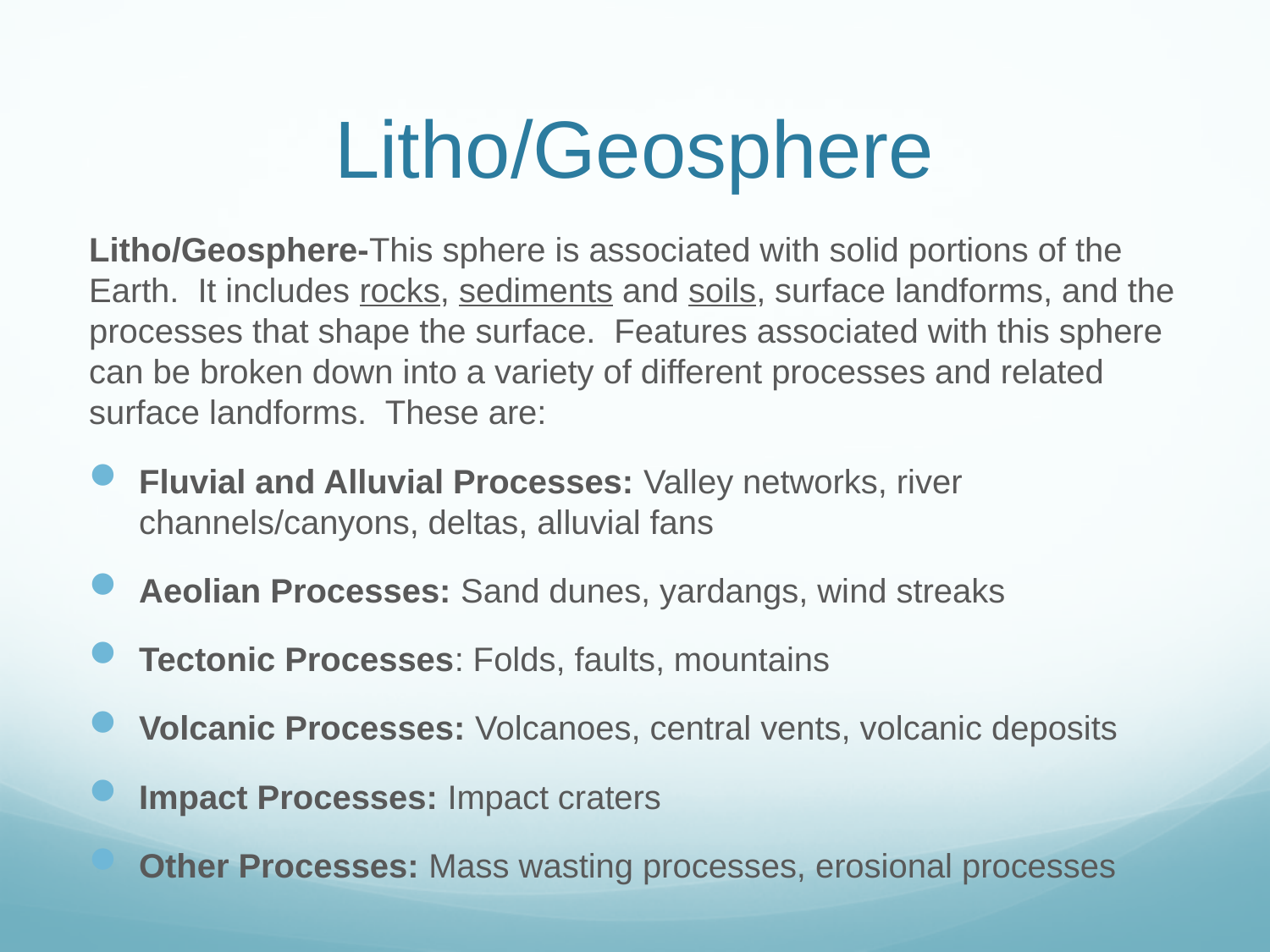

# Litho/Geosphere
Litho/Geosphere-This sphere is associated with solid portions of the Earth.  It includes rocks, sediments and soils, surface landforms, and the processes that shape the surface.  Features associated with this sphere can be broken down into a variety of different processes and related surface landforms.  These are:
Fluvial and Alluvial Processes: Valley networks, river channels/canyons, deltas, alluvial fans
Aeolian Processes: Sand dunes, yardangs, wind streaks
Tectonic Processes: Folds, faults, mountains
Volcanic Processes: Volcanoes, central vents, volcanic deposits
Impact Processes: Impact craters
Other Processes: Mass wasting processes, erosional processes